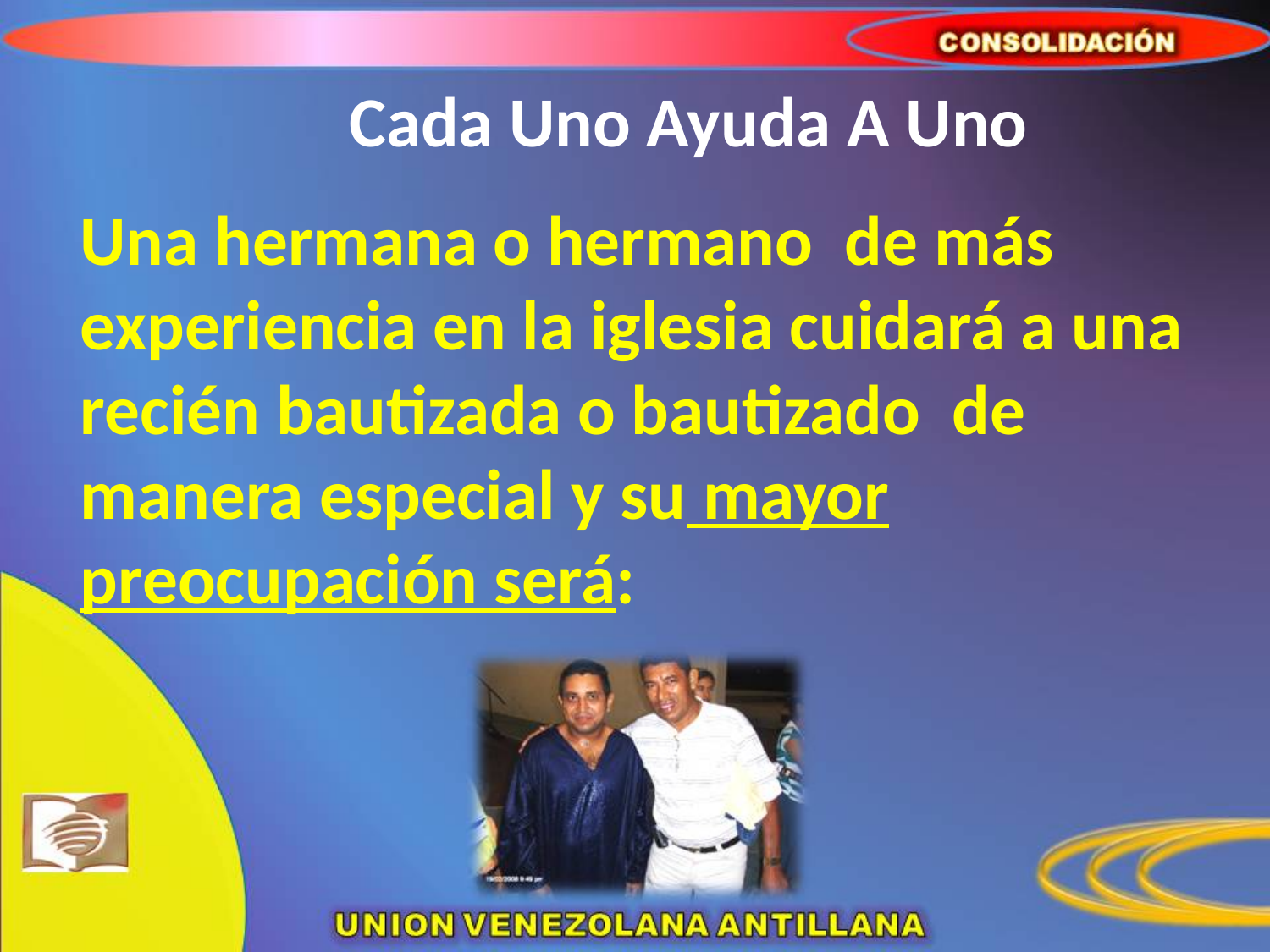

# Cada Uno Ayuda A Uno
	Una hermana o hermano  de más experiencia en la iglesia cuidará a una recién bautizada o bautizado  de manera especial y su mayor preocupación será: